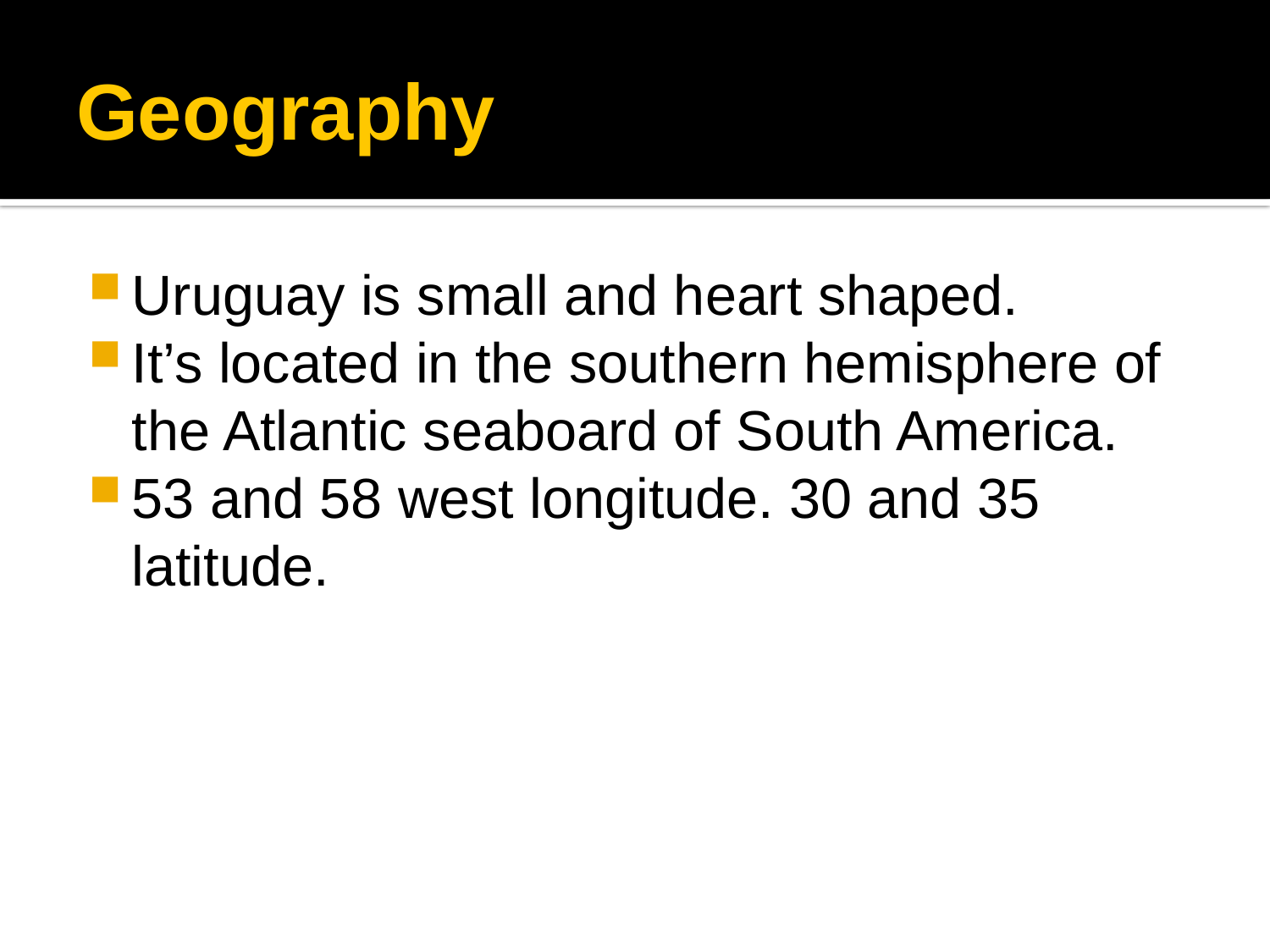

# Geography
Uruguay is small and heart shaped.
It’s located in the southern hemisphere of the Atlantic seaboard of South America.
53 and 58 west longitude. 30 and 35 latitude.